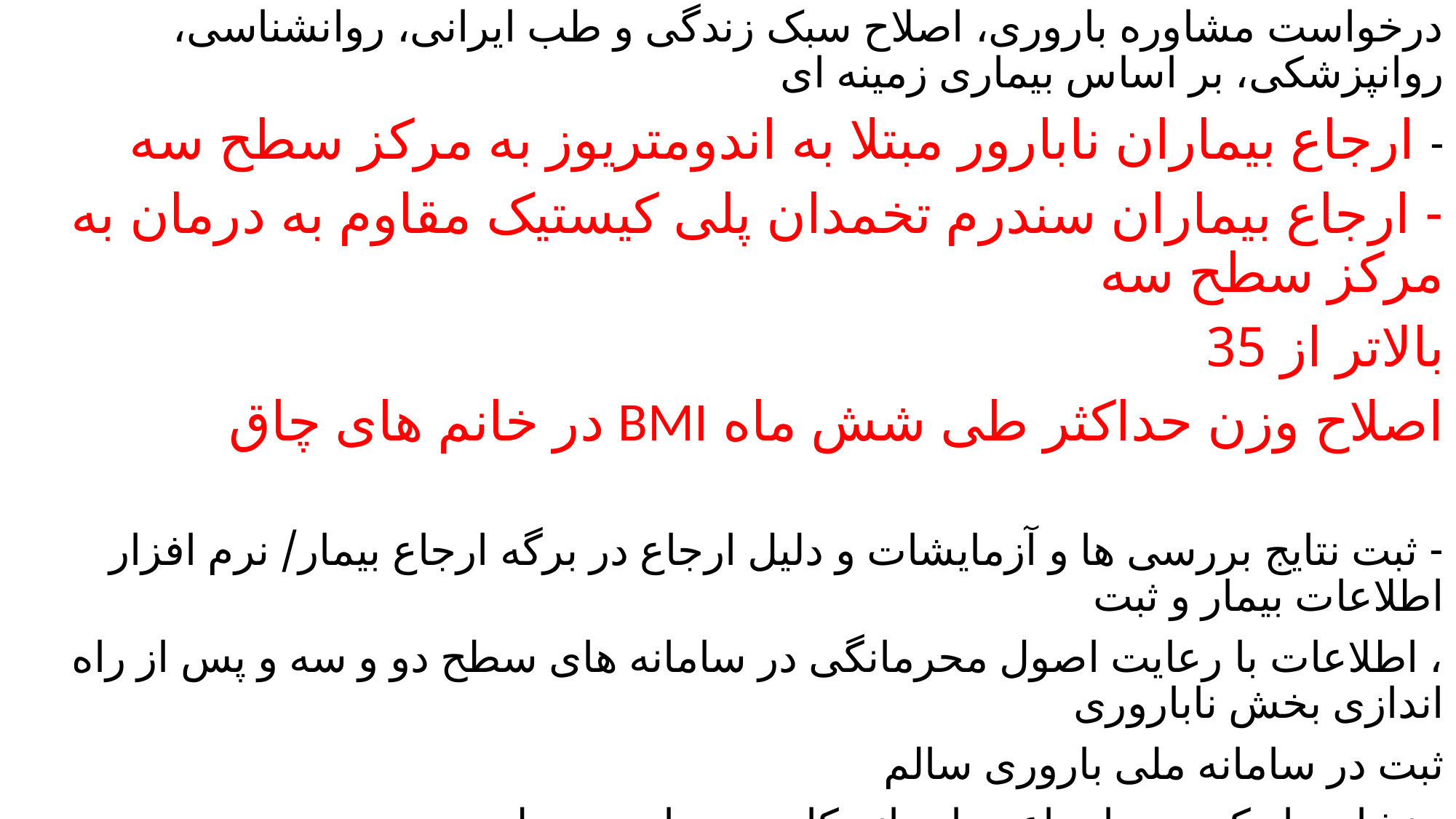

درخواست مشاوره باروری، اصلاح سبک زندگی و طب ایرانی، روانشناسی، روانپزشکی، بر اساس بیماری زمینه ای
- ارجاع بیماران نابارور مبتلا به اندومتریوز به مرکز سطح سه
- ارجاع بیماران سندرم تخمدان پلی کیستیک مقاوم به درمان به مرکز سطح سه
بالاتر از 35
اصلاح وزن حداکثر طی شش ماه BMI در خانم های چاق

- ثبت نتایج بررسی ها و آزمایشات و دلیل ارجاع در برگه ارجاع بیمار/ نرم افزار اطلاعات بیمار و ثبت
، اطلاعات با رعایت اصول محرمانگی در سامانه های سطح دو و سه و پس از راه اندازی بخش ناباروری
ثبت در سامانه ملی باروری سالم
- نشان دار کردن و ارجاع موارد اندیکاسیون دار به سطح سه